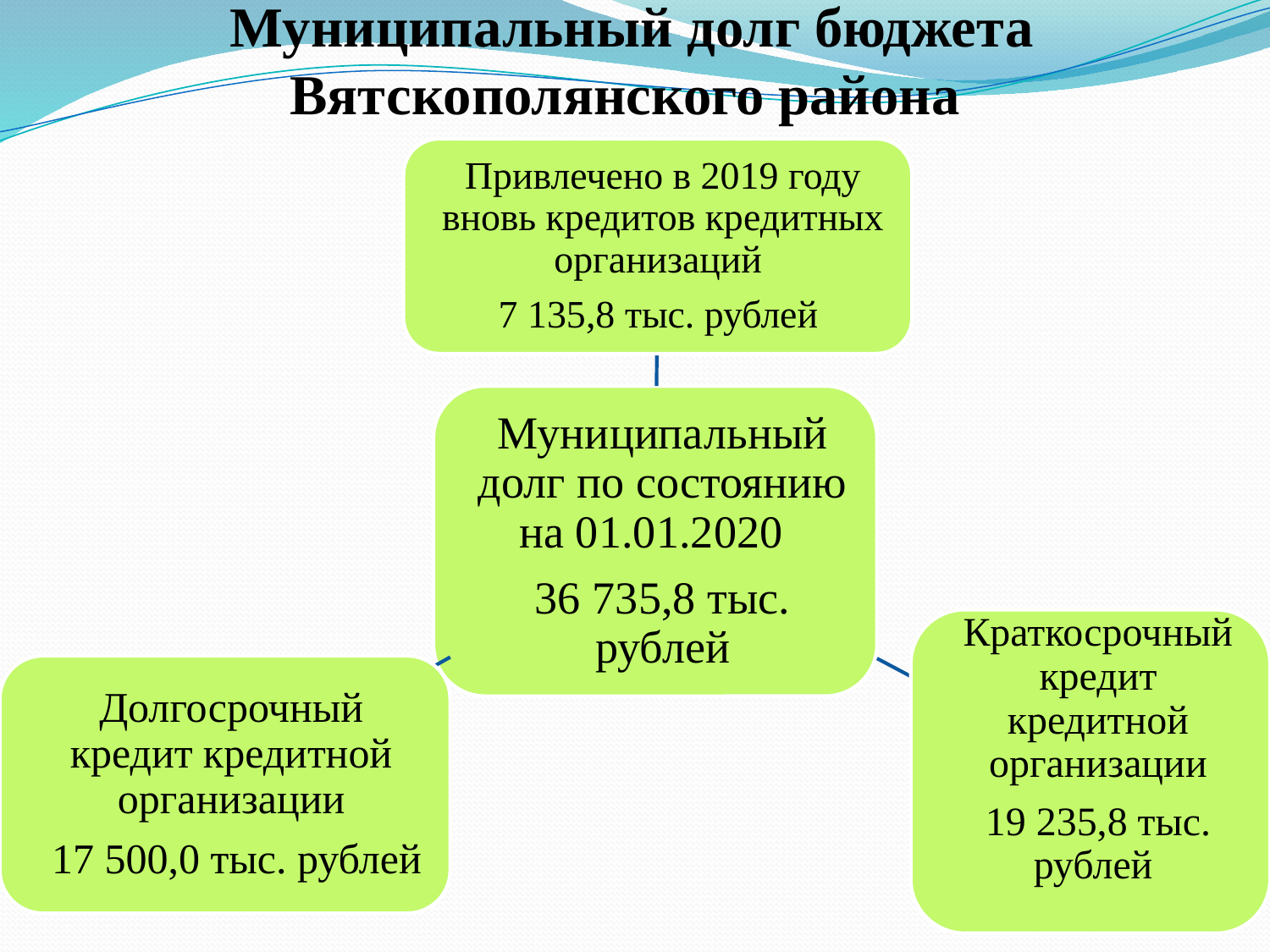

# Муниципальный долг бюджета Вятскополянского района
Муниципальный долг по состоянию на 01.01.2020
36 735,8 тыс. рублей
Привлечено в 2019 году вновь кредитов кредитных организаций
7 135,8 тыс. рублей
Краткосрочный кредит кредитной организации
19 235,8 тыс. рублей

Долгосрочный кредит кредитной организации
 17 500,0 тыс. рублей
25